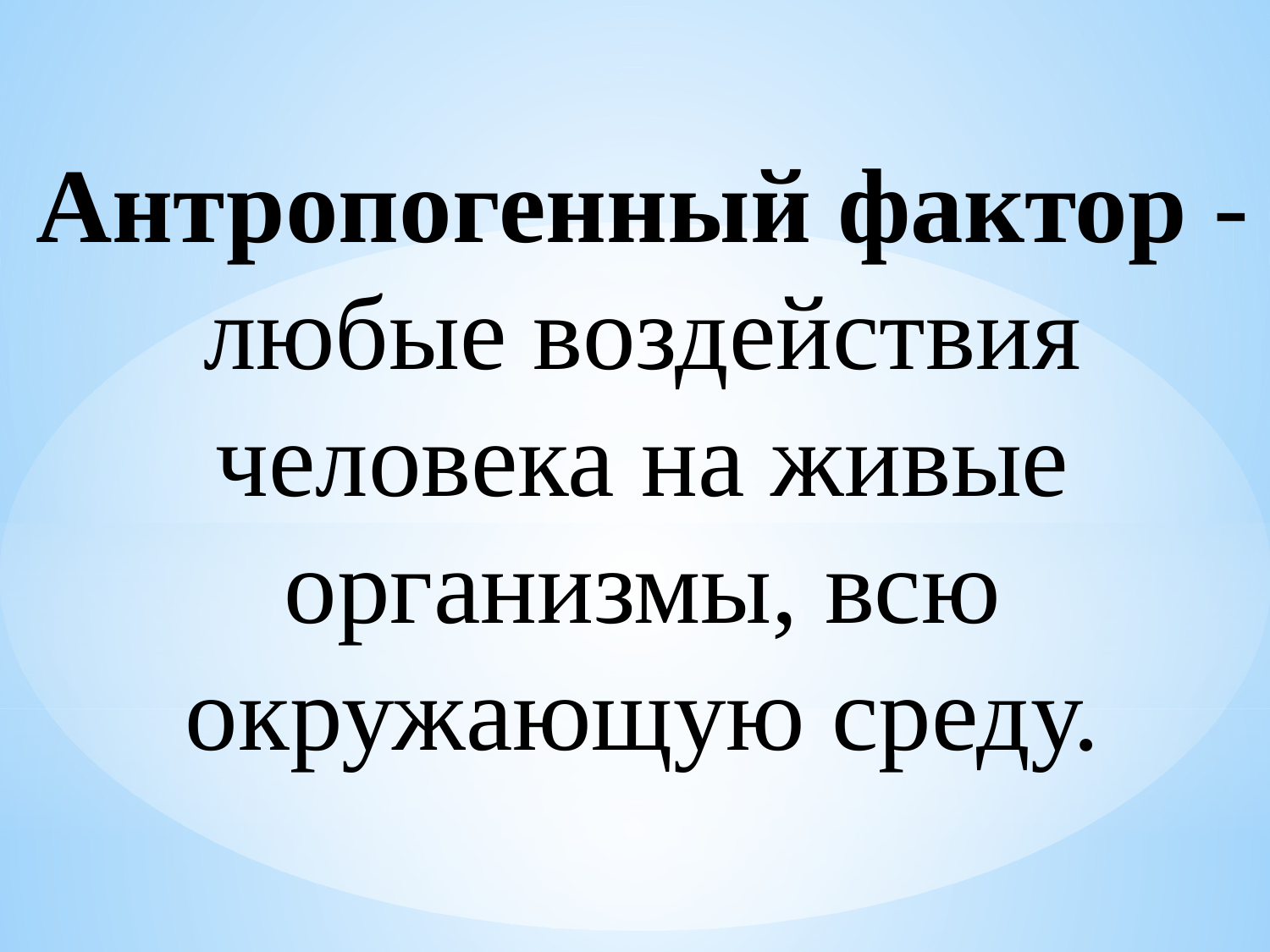

Антропогенный фактор - любые воздействия человека на живые организмы, всю окружающую среду.